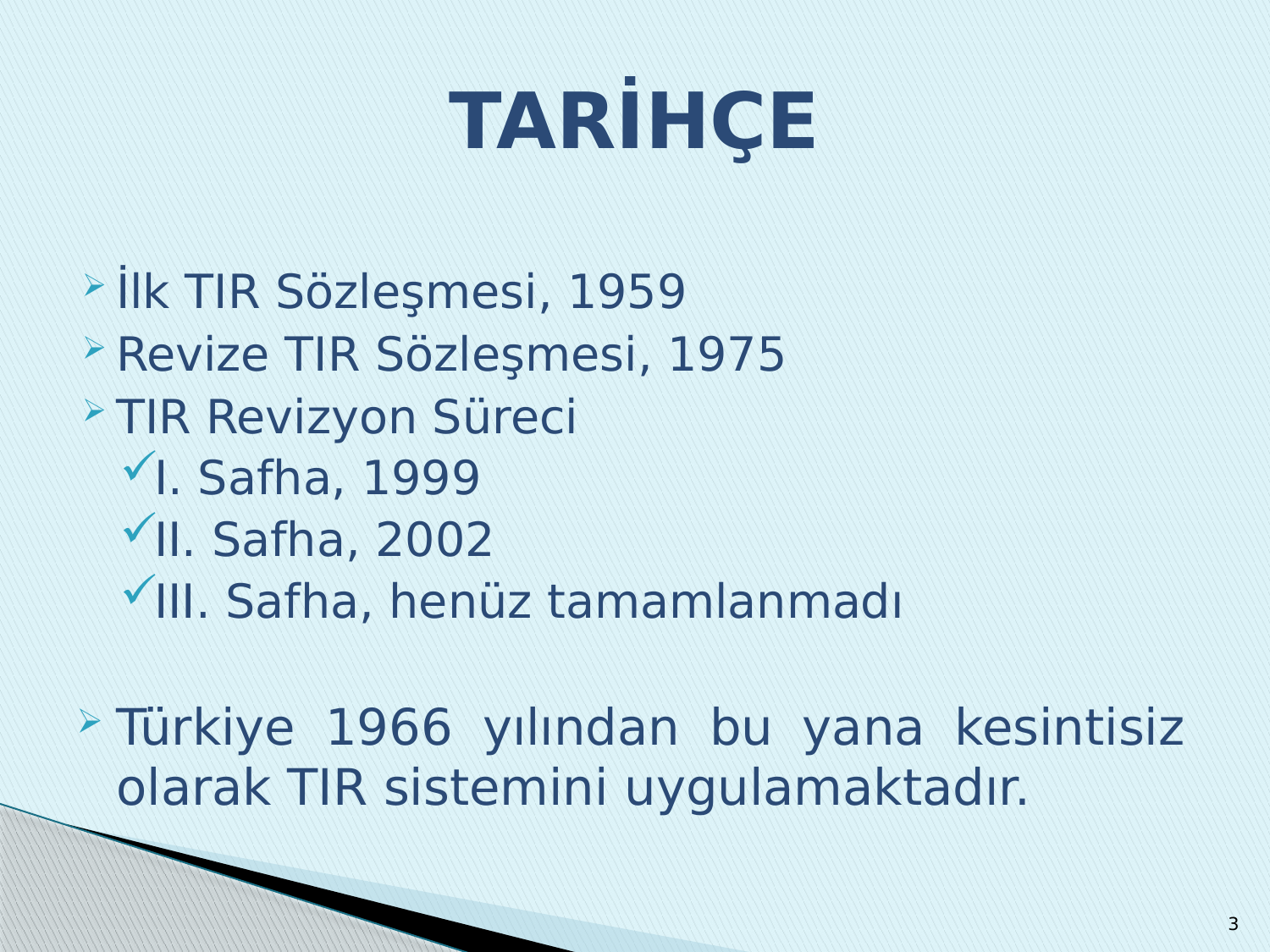

# TARİHÇE

İlk TIR Sözleşmesi, 1959
Revize TIR Sözleşmesi, 1975
TIR Revizyon Süreci
I. Safha, 1999
II. Safha, 2002
III. Safha, henüz tamamlanmadı

Türkiye 1966 yılından bu yana kesintisiz olarak TIR sistemini uygulamaktadır.

3